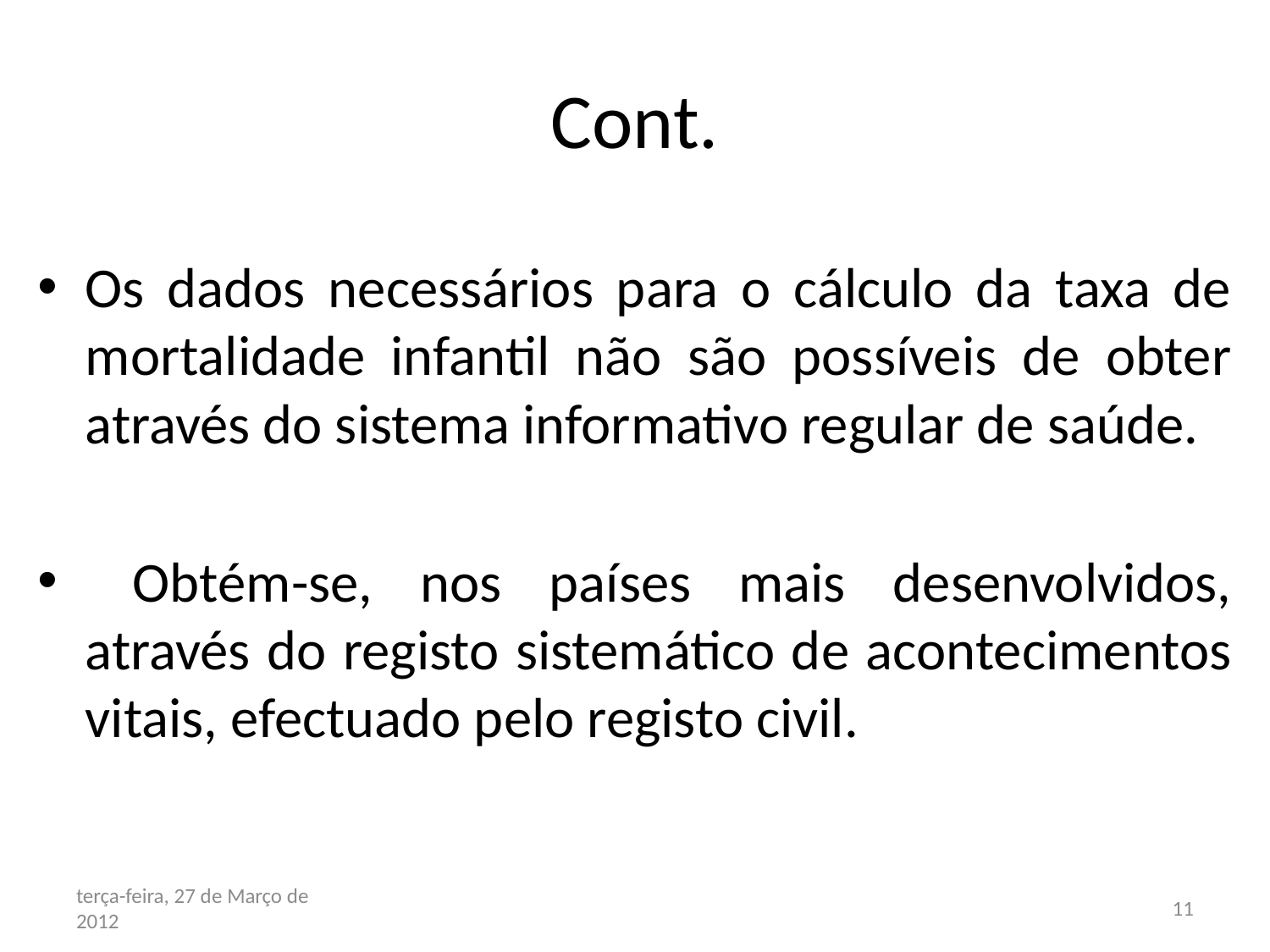

# Cont.

Os dados necessários para o cálculo da taxa de mortalidade infantil não são possíveis de obter através do sistema informativo regular de saúde.

 Obtém-se, nos países mais desenvolvidos, através do registo sistemático de acontecimentos vitais, efectuado pelo registo civil.
terça-feira, 27 de Março de 2012
11